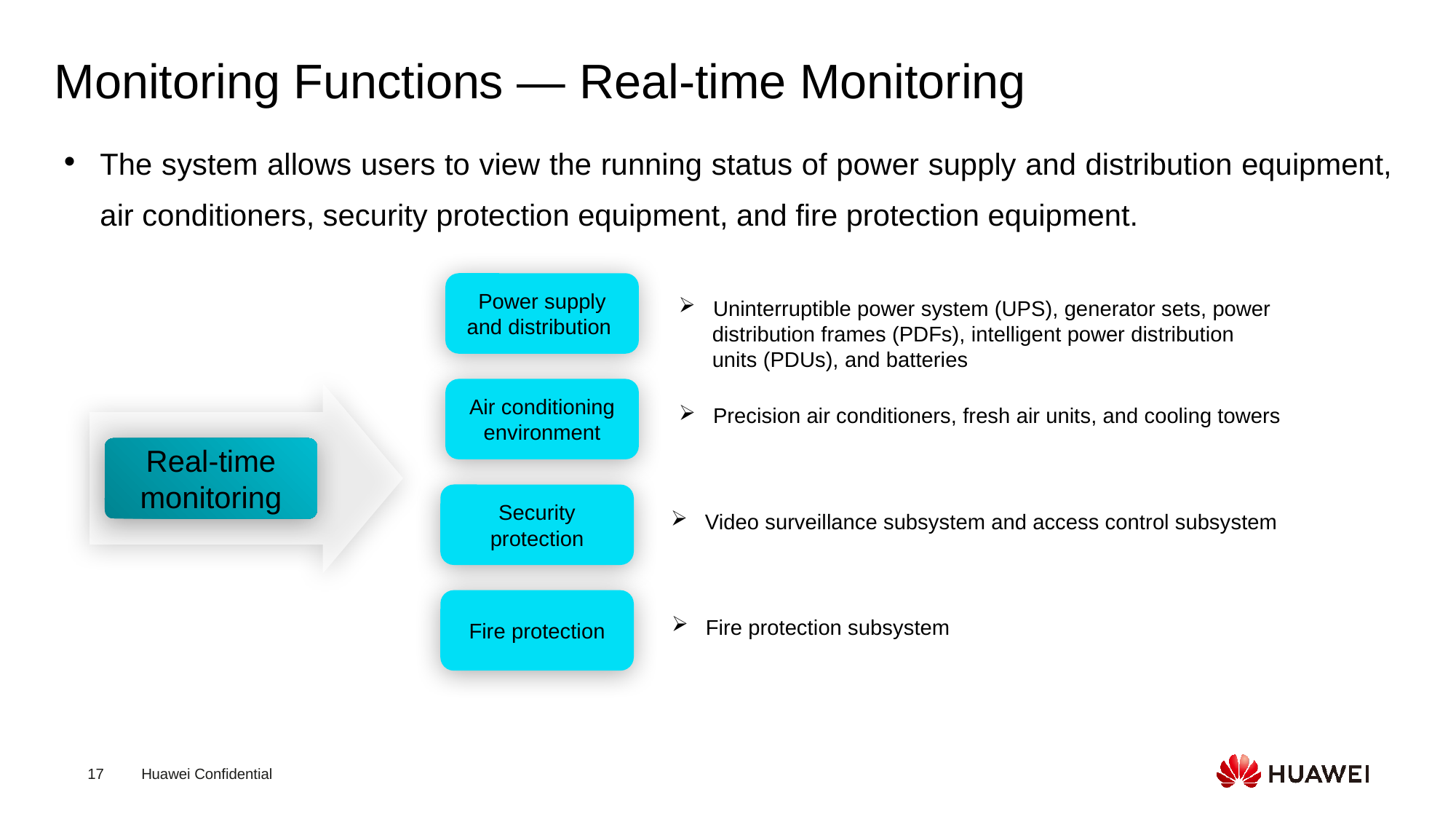

# Monitoring Functions — Real-time Monitoring
The system allows users to view the running status of power supply and distribution equipment, air conditioners, security protection equipment, and fire protection equipment.

Power supply and distribution
Uninterruptible power system (UPS), generator sets, power
distribution frames (PDFs), intelligent power distribution
units (PDUs), and batteries

Air conditioning environment
Precision air conditioners, fresh air units, and cooling towers
Real-time monitoring

Security protection
Video surveillance subsystem and access control subsystem

Fire protection subsystem
Fire protection